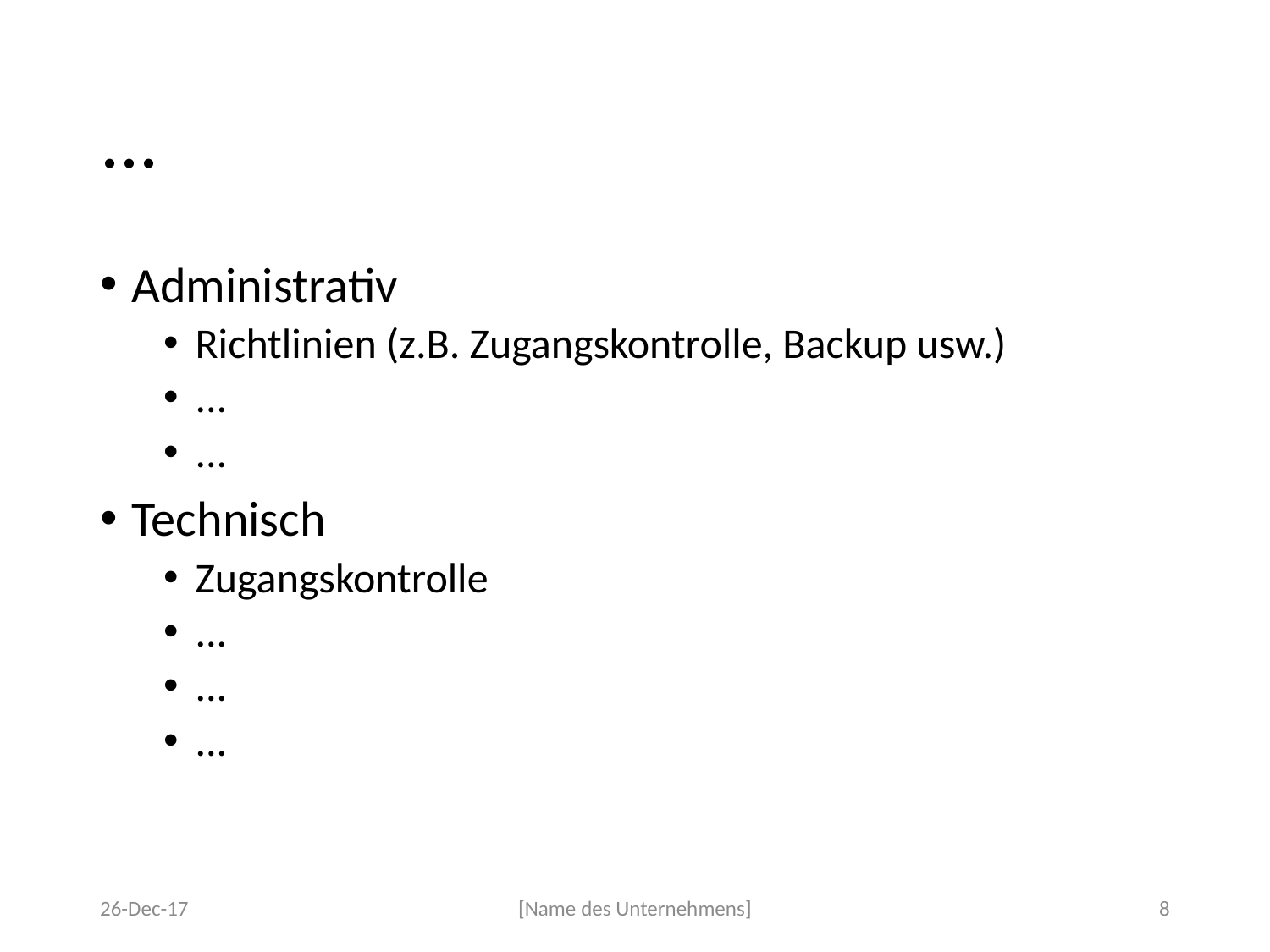

# ...
Administrativ
Richtlinien (z.B. Zugangskontrolle, Backup usw.)
...
...
Technisch
Zugangskontrolle
...
...
...
26-Dec-17
[Name des Unternehmens]
8